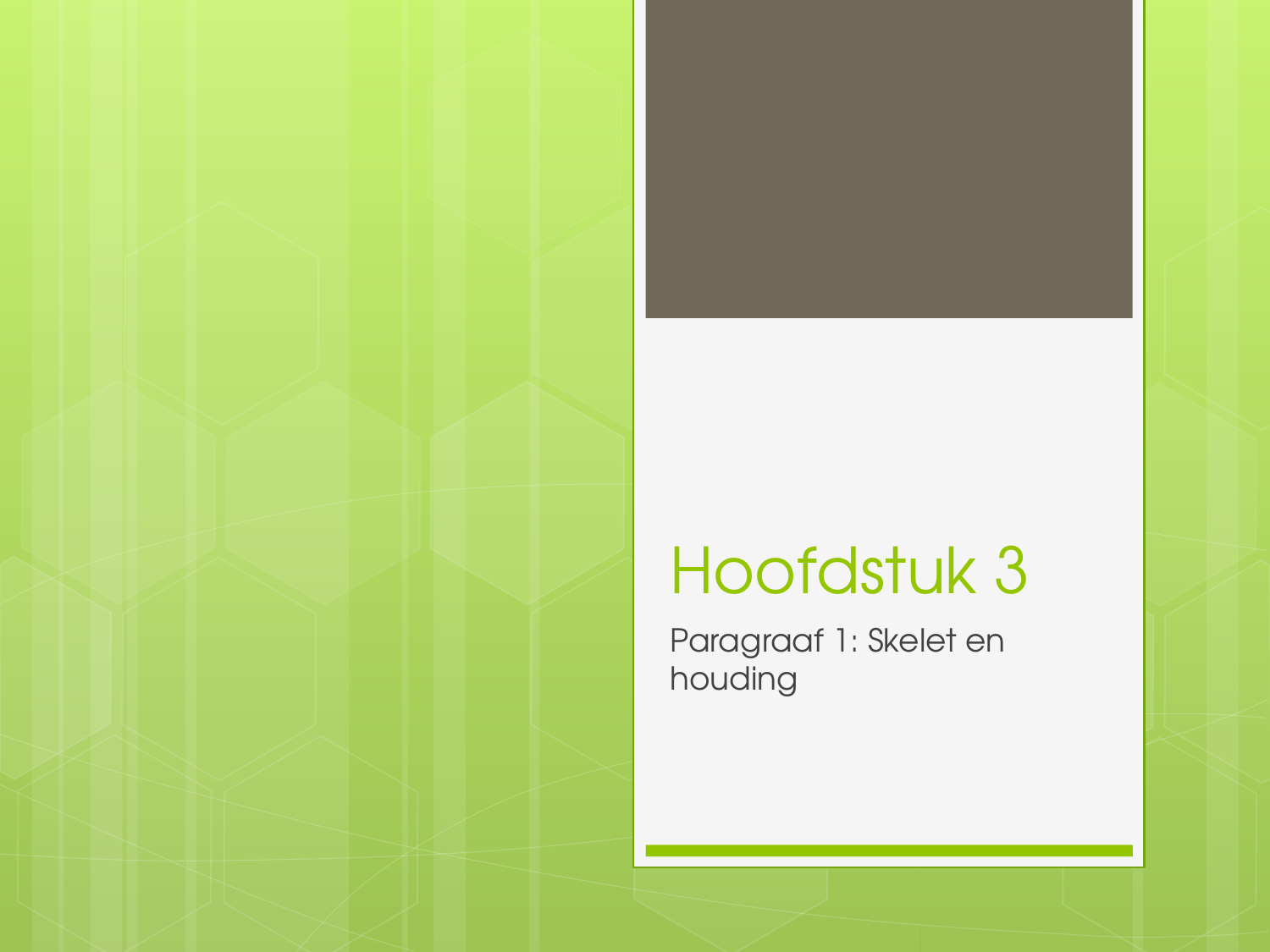

# Hoofdstuk 3
Paragraaf 1: Skelet en houding